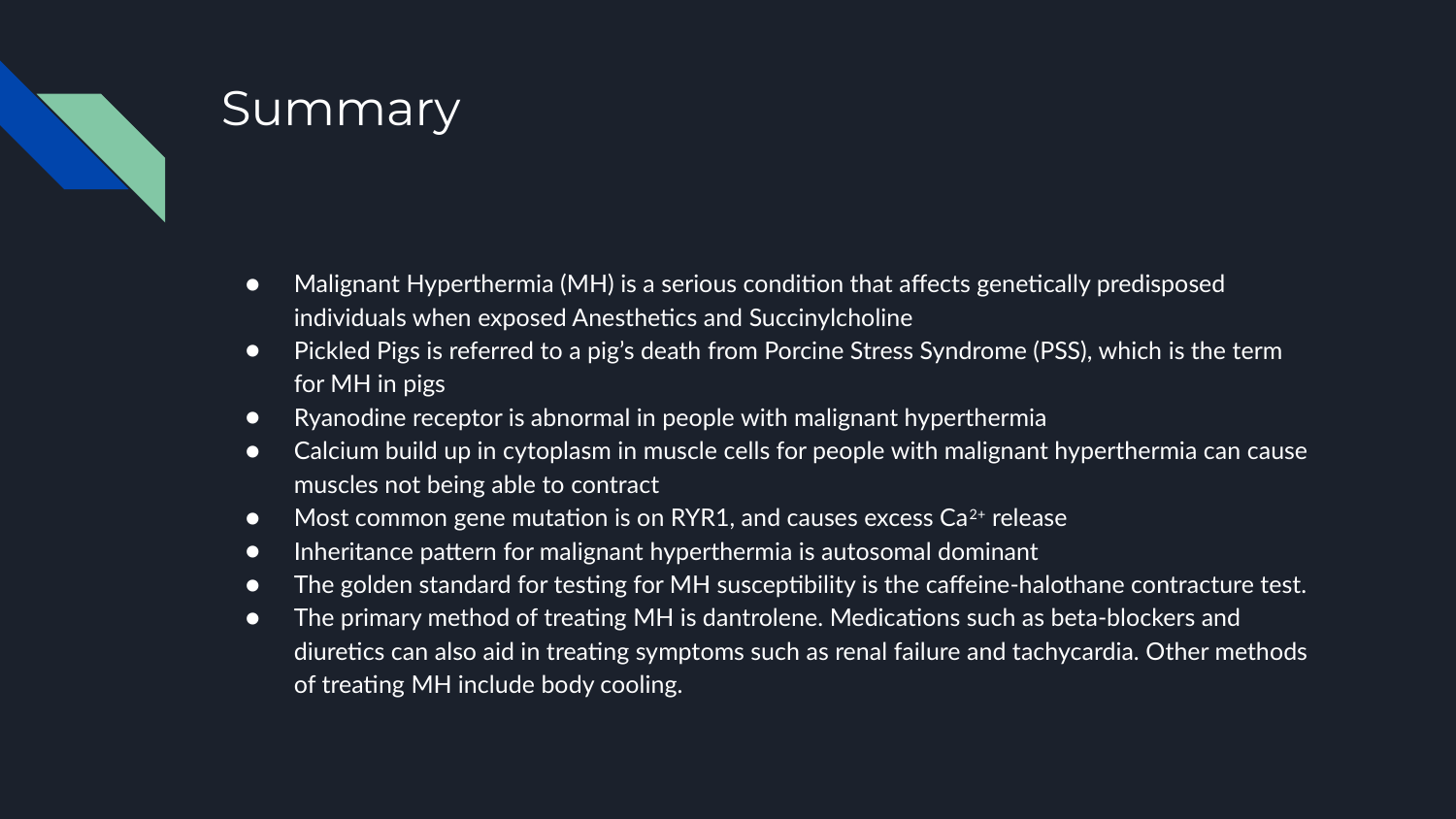

# Summary
Malignant Hyperthermia (MH) is a serious condition that affects genetically predisposed individuals when exposed Anesthetics and Succinylcholine
Pickled Pigs is referred to a pig’s death from Porcine Stress Syndrome (PSS), which is the term for MH in pigs
Ryanodine receptor is abnormal in people with malignant hyperthermia
Calcium build up in cytoplasm in muscle cells for people with malignant hyperthermia can cause muscles not being able to contract
Most common gene mutation is on RYR1, and causes excess Ca2+ release
Inheritance pattern for malignant hyperthermia is autosomal dominant
The golden standard for testing for MH susceptibility is the caffeine-halothane contracture test.
The primary method of treating MH is dantrolene. Medications such as beta-blockers and diuretics can also aid in treating symptoms such as renal failure and tachycardia. Other methods of treating MH include body cooling.